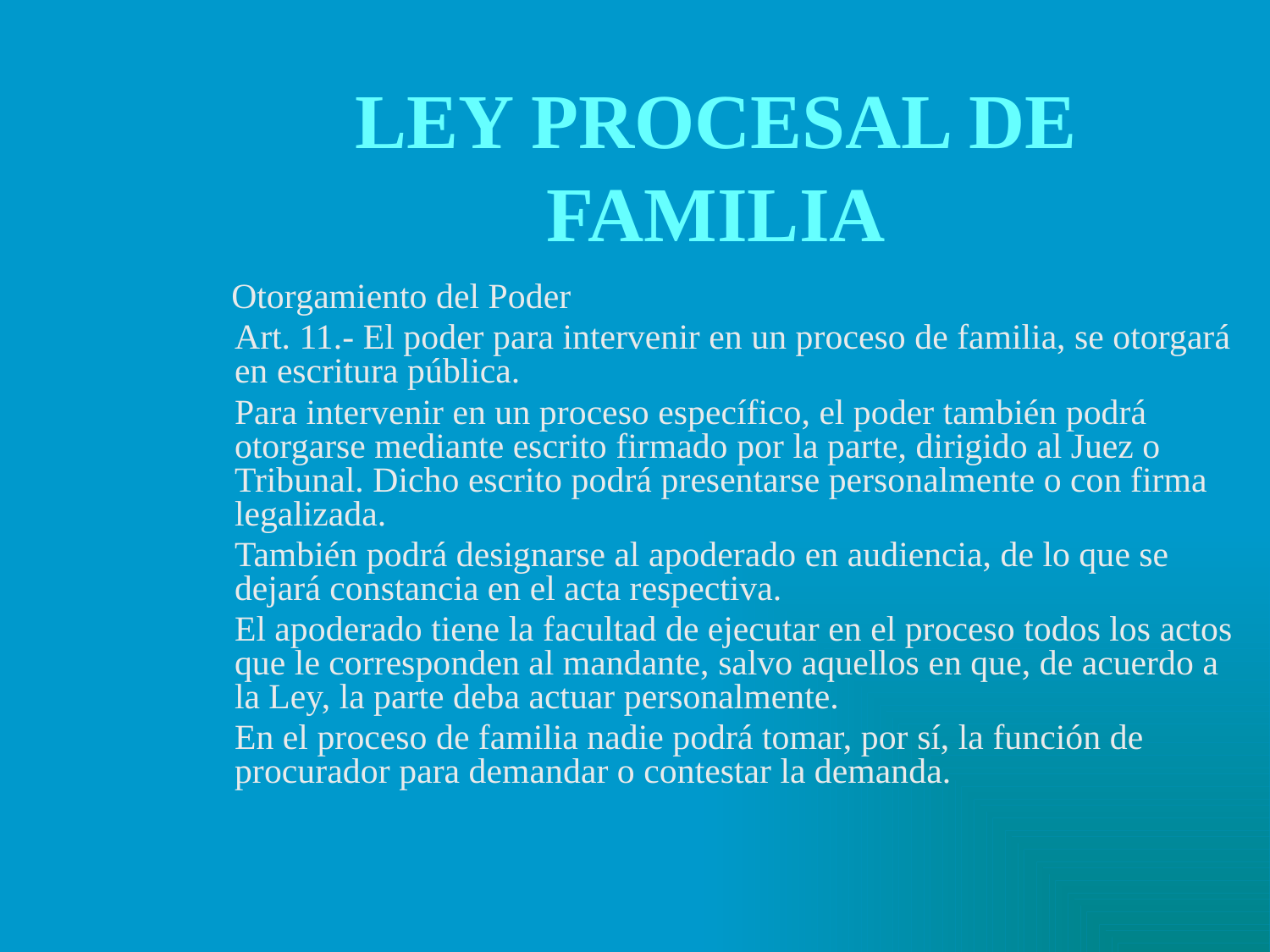

# LEY PROCESAL DE FAMILIA
     Otorgamiento del Poder
	Art. 11.- El poder para intervenir en un proceso de familia, se otorgará en escritura pública.
	Para intervenir en un proceso específico, el poder también podrá otorgarse mediante escrito firmado por la parte, dirigido al Juez o Tribunal. Dicho escrito podrá presentarse personalmente o con firma legalizada.
	También podrá designarse al apoderado en audiencia, de lo que se dejará constancia en el acta respectiva.
	El apoderado tiene la facultad de ejecutar en el proceso todos los actos que le corresponden al mandante, salvo aquellos en que, de acuerdo a la Ley, la parte deba actuar personalmente.
	En el proceso de familia nadie podrá tomar, por sí, la función de procurador para demandar o contestar la demanda.